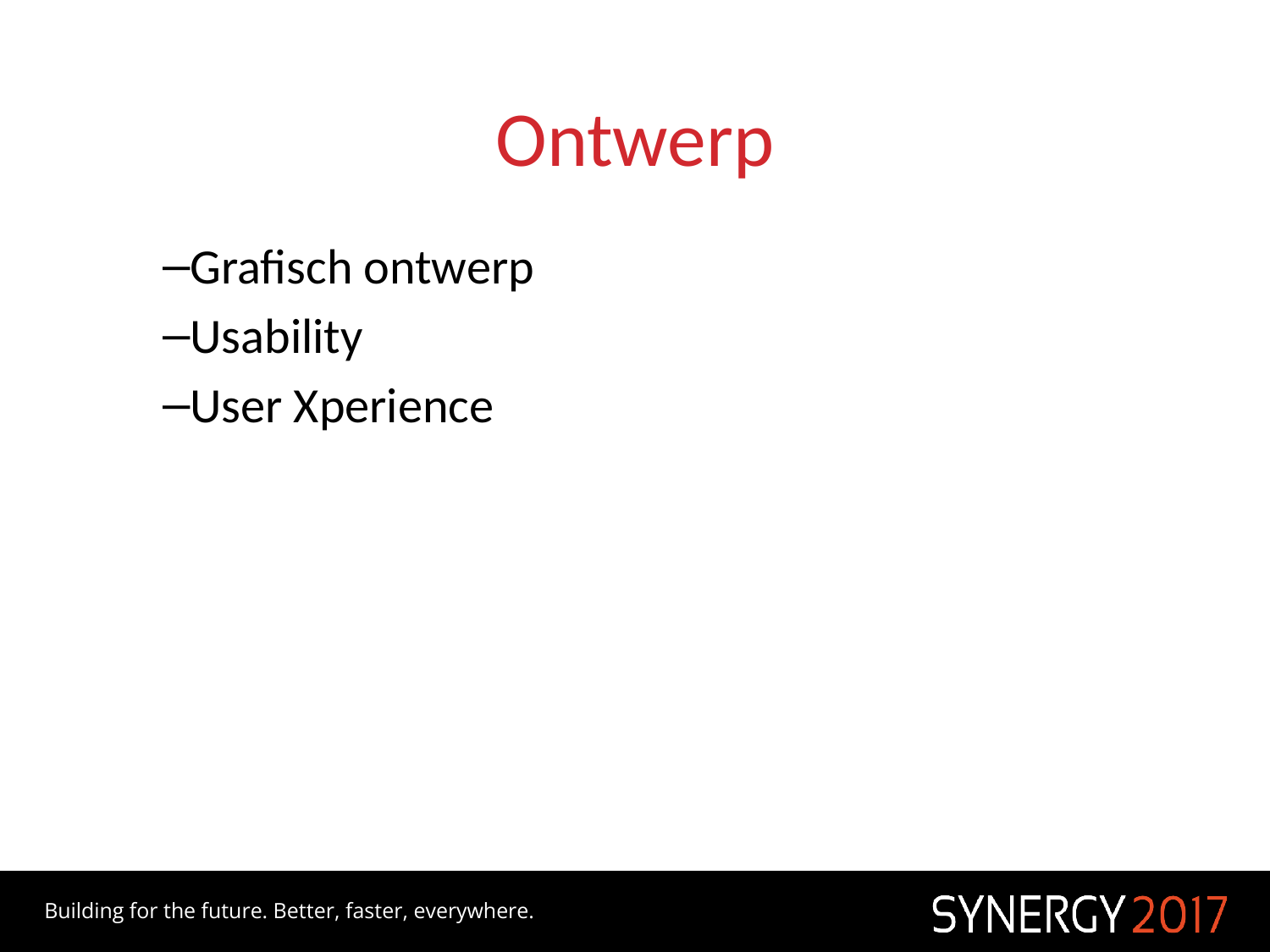

# Ontwerp
Grafisch ontwerp
Usability
User Xperience